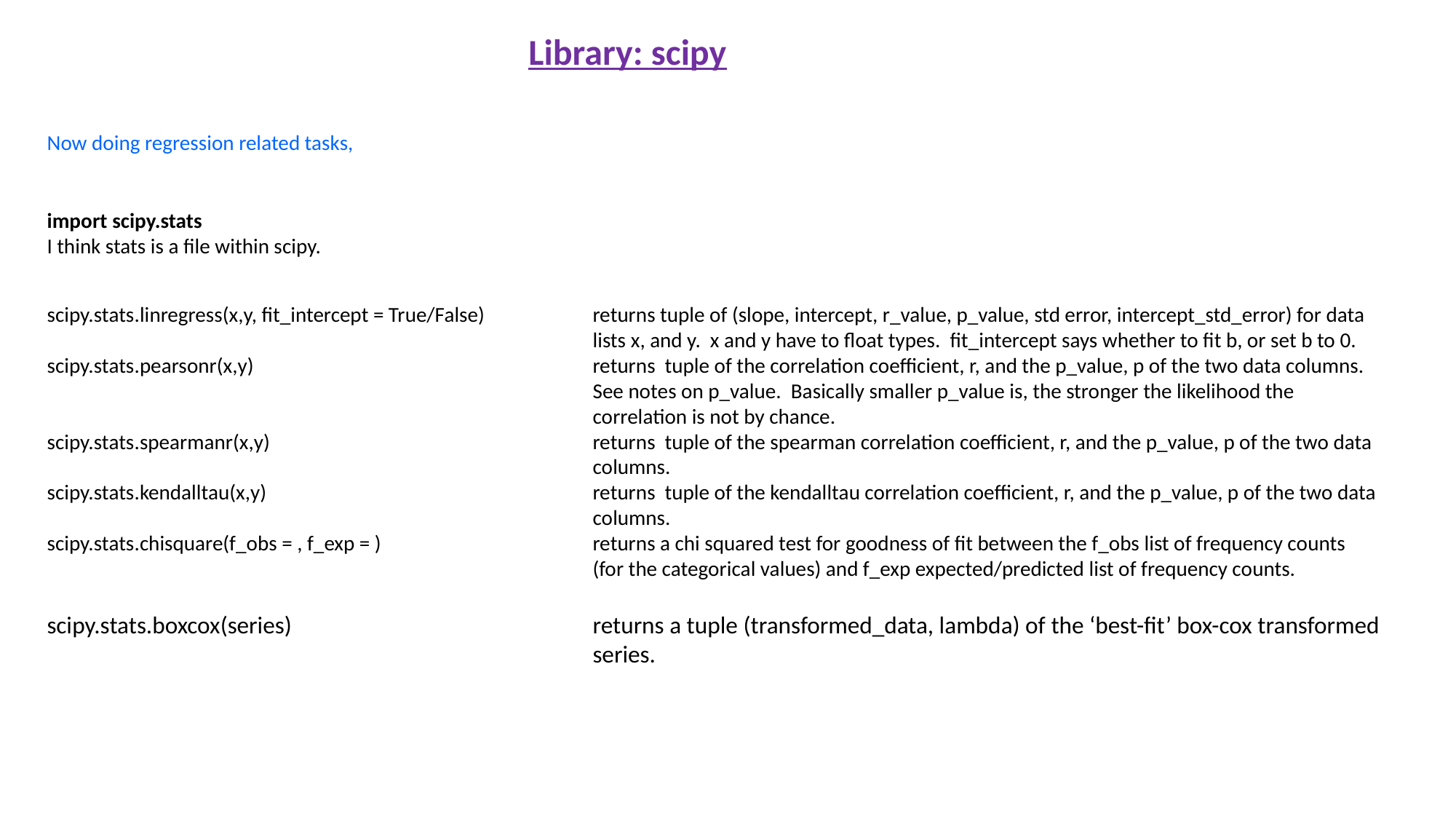

Library: scipy
Now doing regression related tasks,
import scipy.stats
I think stats is a file within scipy.
scipy.stats.linregress(x,y, fit_intercept = True/False)	returns tuple of (slope, intercept, r_value, p_value, std error, intercept_std_error) for data
					lists x, and y.  x and y have to float types.  fit_intercept says whether to fit b, or set b to 0.
scipy.stats.pearsonr(x,y)				returns  tuple of the correlation coefficient, r, and the p_value, p of the two data columns.
					See notes on p_value.  Basically smaller p_value is, the stronger the likelihood the 						correlation is not by chance.
scipy.stats.spearmanr(x,y)			returns  tuple of the spearman correlation coefficient, r, and the p_value, p of the two data
					columns.
scipy.stats.kendalltau(x,y)			returns  tuple of the kendalltau correlation coefficient, r, and the p_value, p of the two data
					columns.
scipy.stats.chisquare(f_obs = , f_exp = )		returns a chi squared test for goodness of fit between the f_obs list of frequency counts
					(for the categorical values) and f_exp expected/predicted list of frequency counts.
scipy.stats.boxcox(series)			returns a tuple (transformed_data, lambda) of the ‘best-fit’ box-cox transformed
					series.